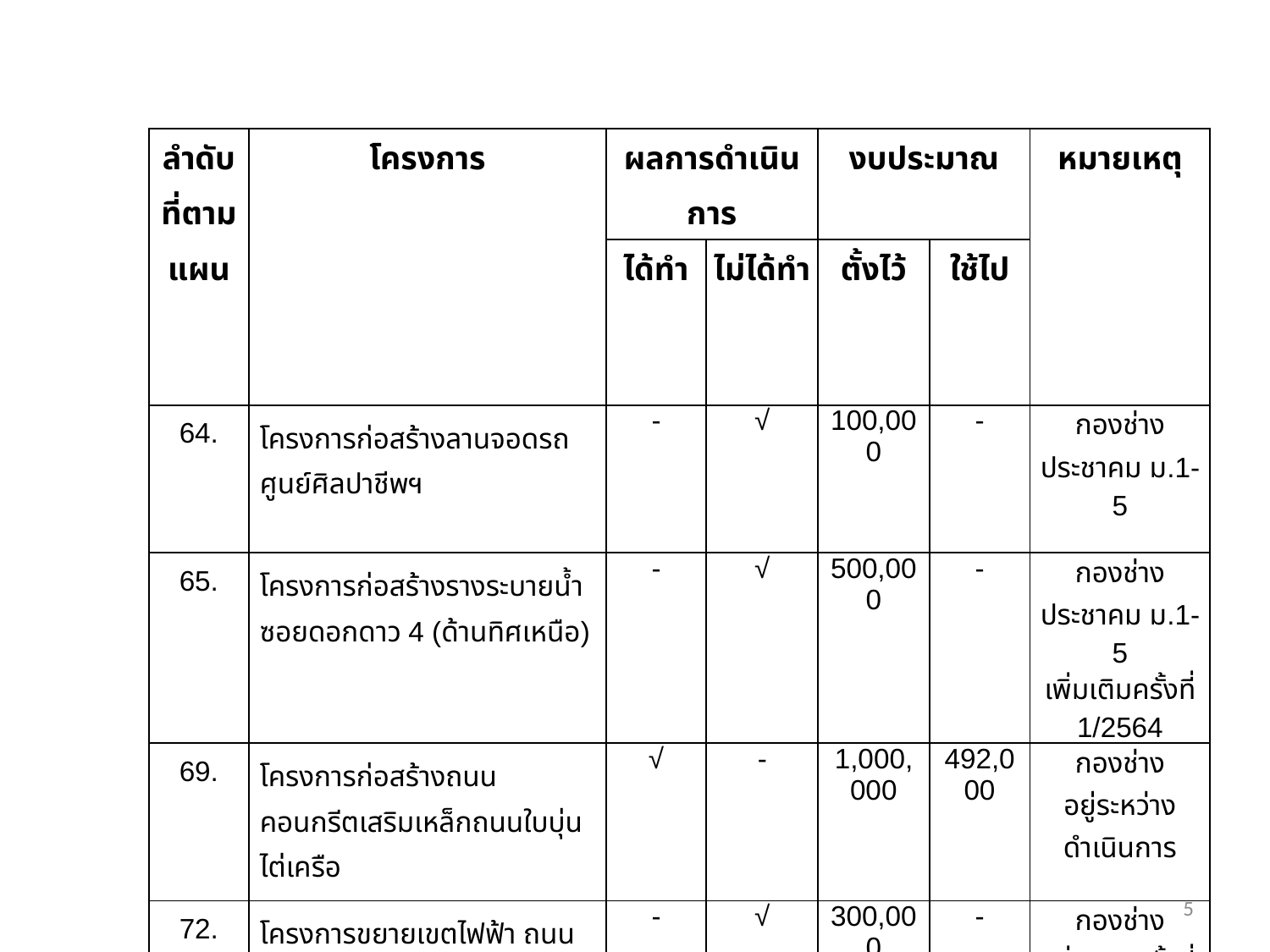

| ลำดับที่ตามแผน | โครงการ | ผลการดำเนินการ |  | งบประมาณ |  | หมายเหตุ |
| --- | --- | --- | --- | --- | --- | --- |
|  |  | ได้ทำ | ไม่ได้ทำ | ตั้งไว้ | ใช้ไป |  |
| 64. | โครงการก่อสร้างลานจอดรถศูนย์ศิลปาชีพฯ | - | √ | 100,000 | - | กองช่าง ประชาคม ม.1-5 |
| 65. | โครงการก่อสร้างรางระบายน้ำ ซอยดอกดาว 4 (ด้านทิศเหนือ) | - | √ | 500,000 | - | กองช่าง ประชาคม ม.1-5 เพิ่มเติมครั้งที่ 1/2564 |
| 69. | โครงการก่อสร้างถนนคอนกรีตเสริมเหล็กถนนใบบุ่นไต่เครือ | √ | - | 1,000,000 | 492,000 | กองช่าง อยู่ระหว่างดำเนินการ |
| 72. | โครงการขยายเขตไฟฟ้า ถนนใบบุ่นไต่เครือ | - | √ | 300,000 | - | กองช่าง เพิ่มเติมครั้งที่ |
5